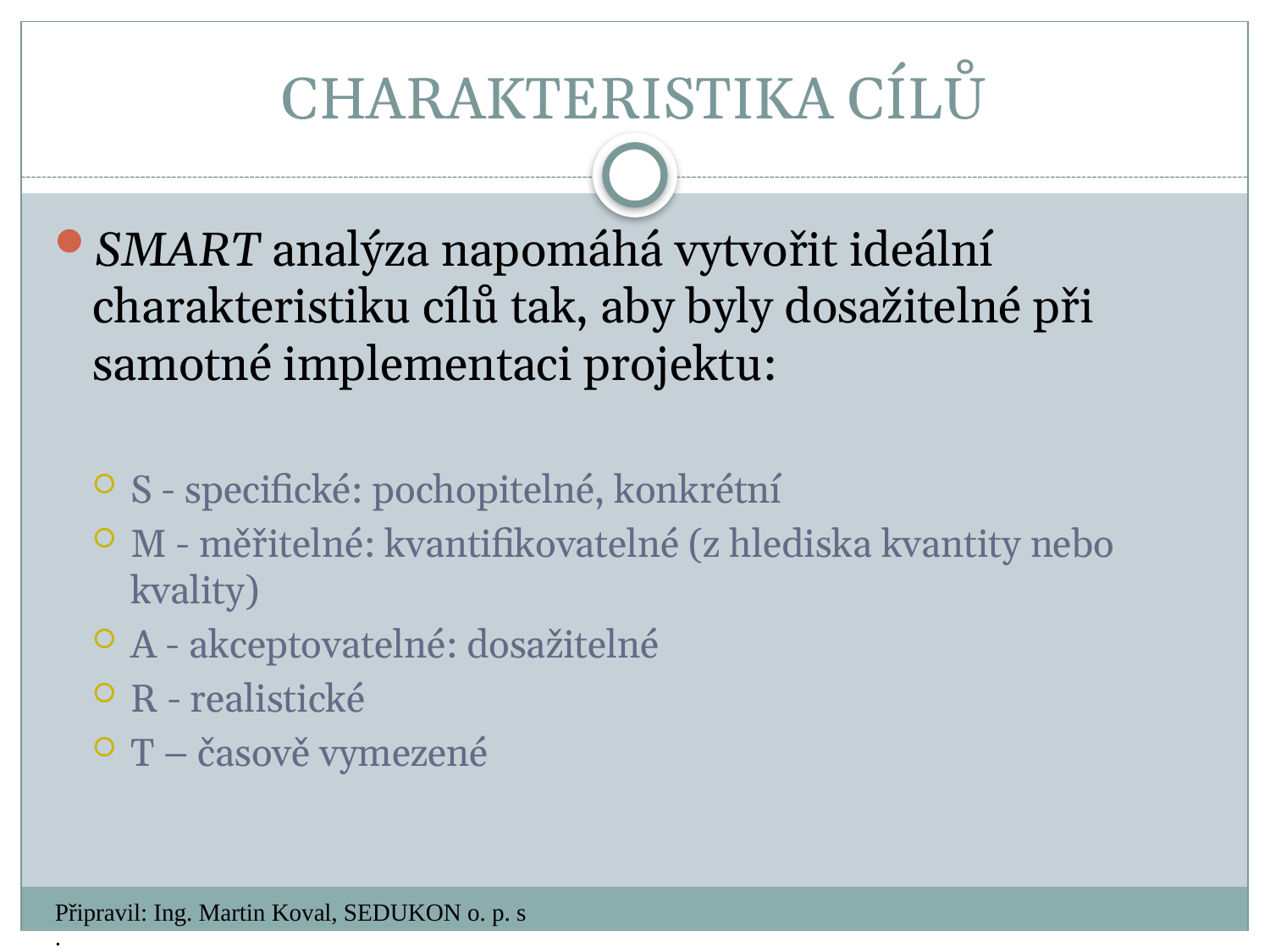

# CHARAKTERISTIKA CÍLŮ
SMART analýza napomáhá vytvořit ideální charakteristiku cílů tak, aby byly dosažitelné při samotné implementaci projektu:

S - specifické: pochopitelné, konkrétní
M - měřitelné: kvantifikovatelné (z hlediska kvantity nebo kvality)
A - akceptovatelné: dosažitelné
R - realistické
T – časově vymezené

Připravil: Ing. Martin Koval, SEDUKON o. p. s.